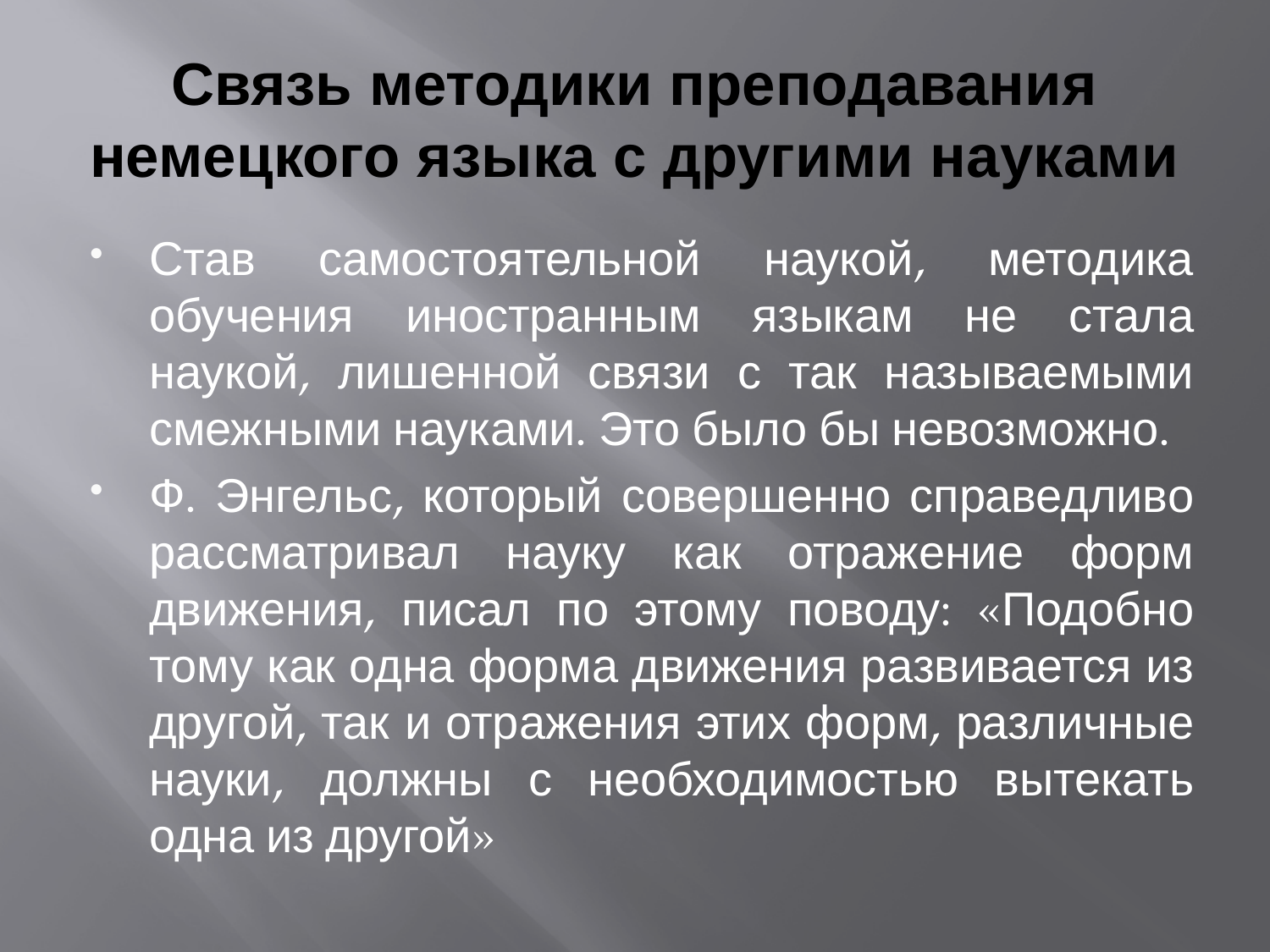

# Связь методики преподавания немецкого языка с другими науками
Став самостоятельной наукой, методика обучения иностранным языкам не стала наукой, лишенной связи с так называемыми смежными науками. Это было бы невозможно.
Ф. Энгельс, который совершенно справедливо рассматривал науку как отражение форм движения, писал по этому поводу: «Подобно тому как одна форма движения развивается из другой, так и отражения этих форм, различные науки, должны с необходимостью вытекать одна из другой»